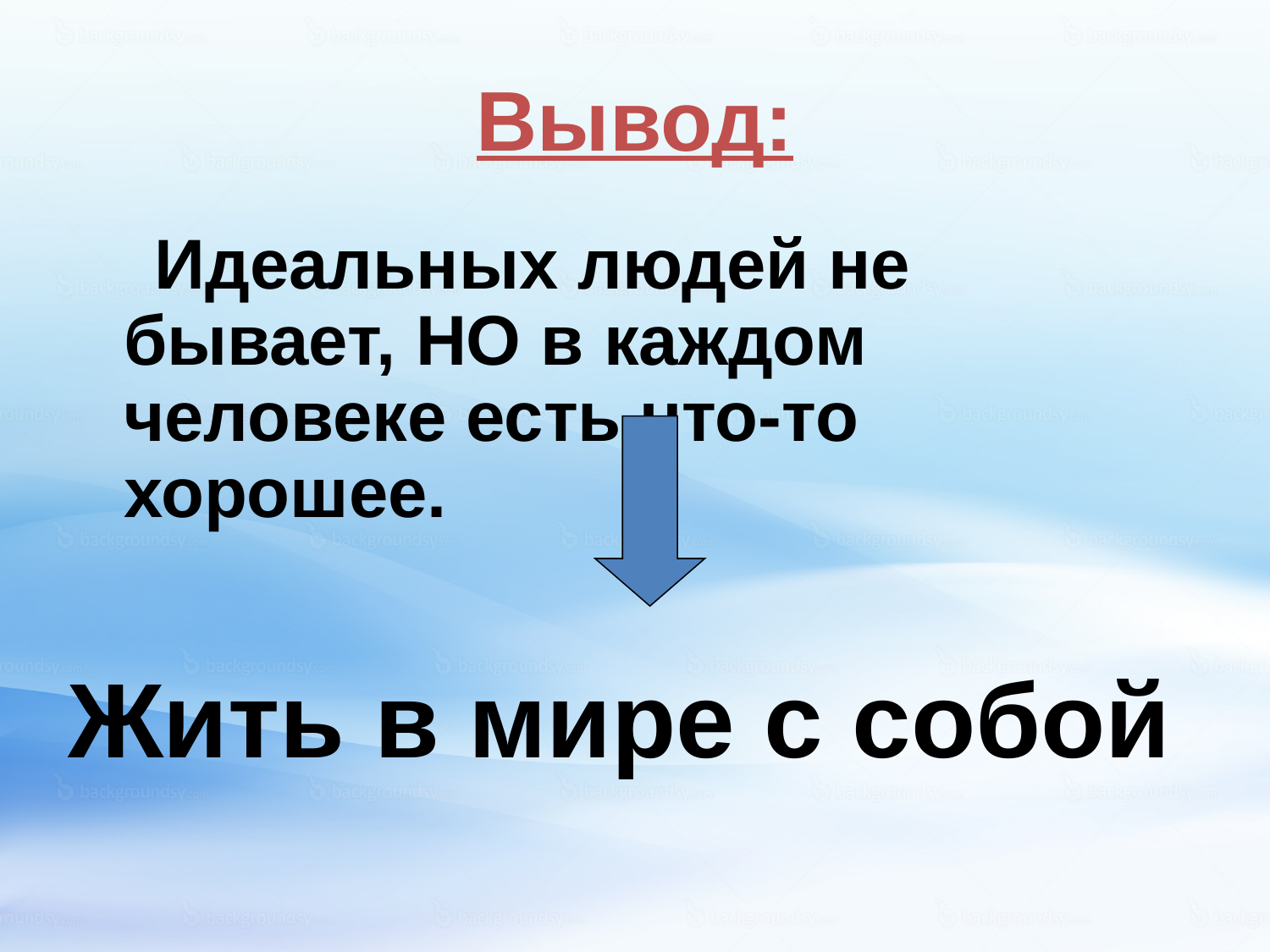

# Вывод:
    Идеальных людей не бывает, НО в каждом человеке есть что-то хорошее.

Жить в мире с собой